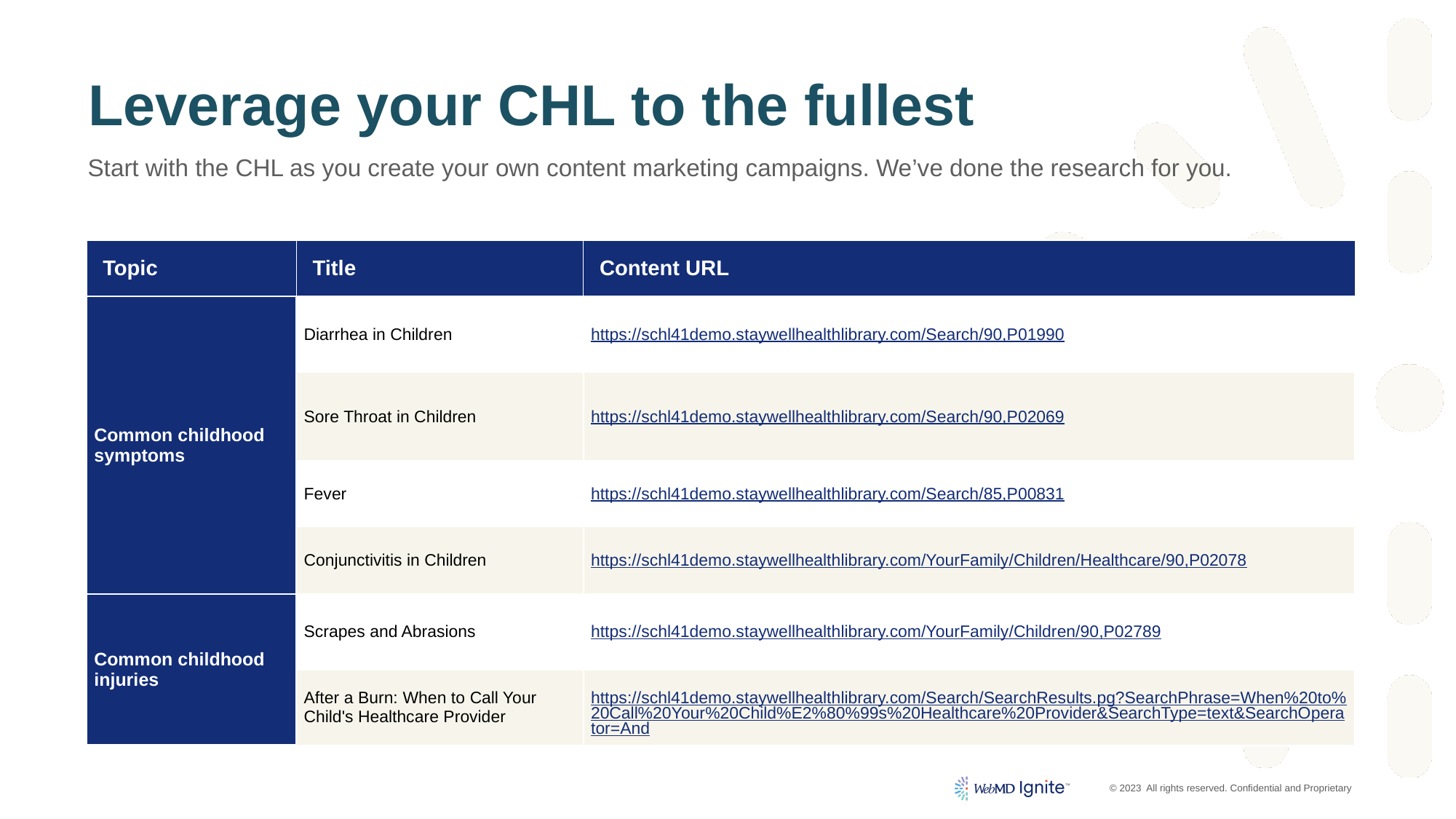

# Leverage your CHL to the fullest
Start with the CHL as you create your own content marketing campaigns. We’ve done the research for you.
| Topic | Title | Content URL |
| --- | --- | --- |
| Common childhood symptoms | Diarrhea in Children | https://schl41demo.staywellhealthlibrary.com/Search/90,P01990 |
|  | Sore Throat in Children | https://schl41demo.staywellhealthlibrary.com/Search/90,P02069 |
|  | Fever | https://schl41demo.staywellhealthlibrary.com/Search/85,P00831 |
|  | Conjunctivitis in Children | https://schl41demo.staywellhealthlibrary.com/YourFamily/Children/Healthcare/90,P02078 |
| Common childhood injuries | Scrapes and Abrasions | https://schl41demo.staywellhealthlibrary.com/YourFamily/Children/90,P02789 |
|  | After a Burn: When to Call Your Child's Healthcare Provider | https://schl41demo.staywellhealthlibrary.com/Search/SearchResults.pg?SearchPhrase=When%20to%20Call%20Your%20Child%E2%80%99s%20Healthcare%20Provider&SearchType=text&SearchOperator=And |